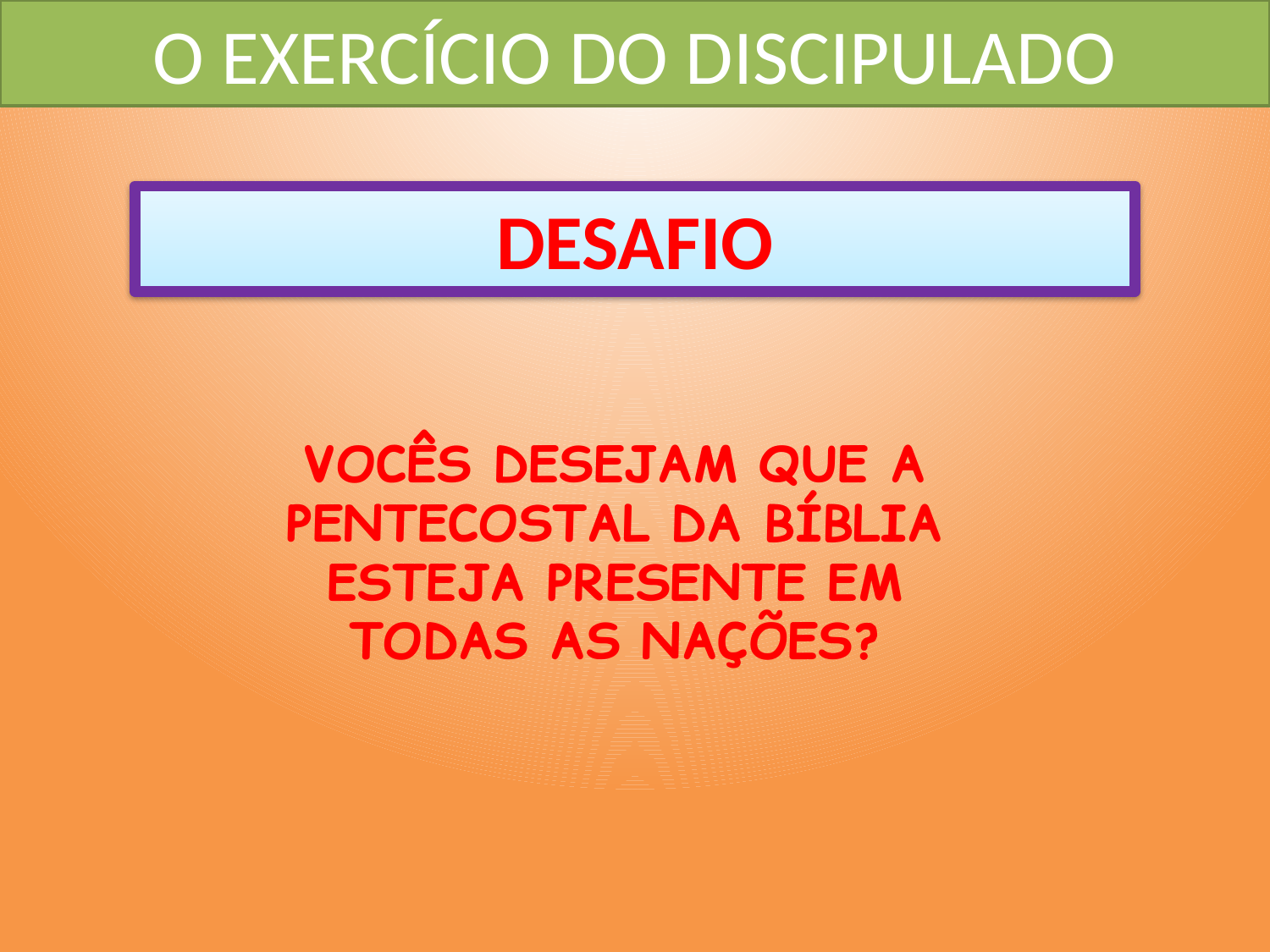

O EXERCÍCIO DO DISCIPULADO
DESAFIO
#
VOCÊS DESEJAM QUE A PENTECOSTAL DA BÍBLIA ESTEJA PRESENTE EM TODAS AS NAÇÕES?